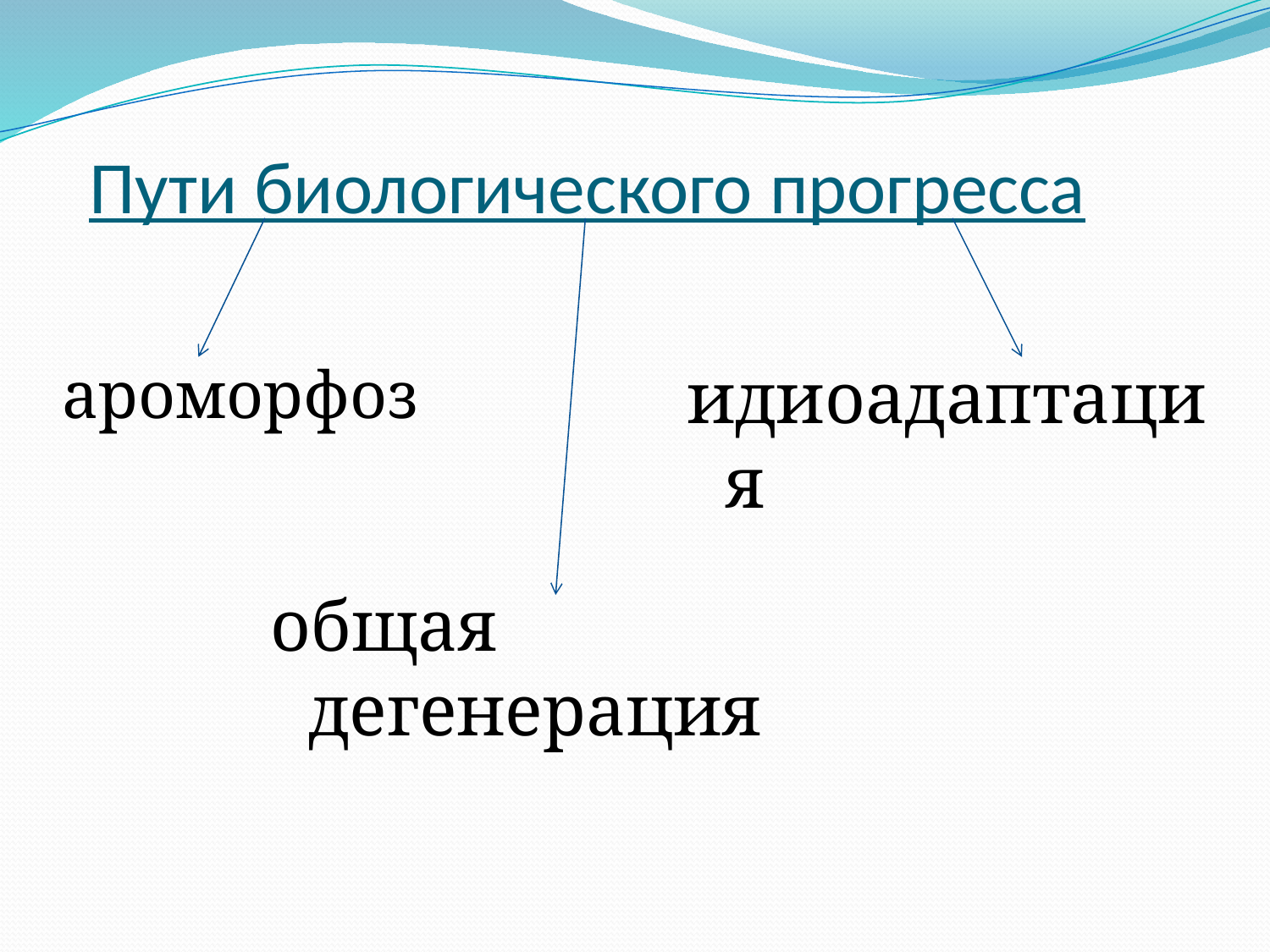

# Пути биологического прогресса
ароморфоз
идиоадаптация

общая дегенерация